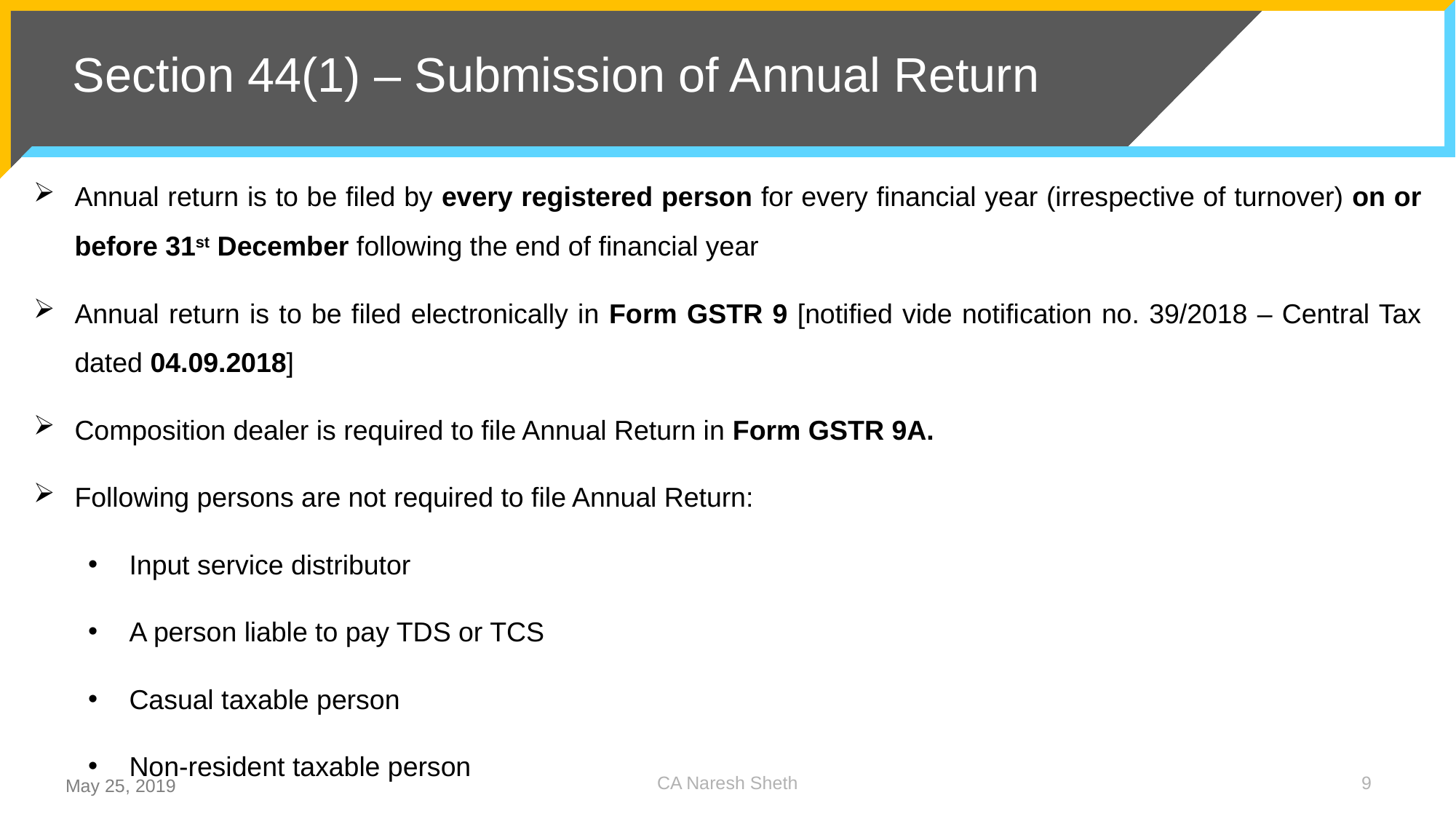

# Section 44(1) – Submission of Annual Return
Annual return is to be filed by every registered person for every financial year (irrespective of turnover) on or before 31st December following the end of financial year
Annual return is to be filed electronically in Form GSTR 9 [notified vide notification no. 39/2018 – Central Tax dated 04.09.2018]
Composition dealer is required to file Annual Return in Form GSTR 9A.
Following persons are not required to file Annual Return:
Input service distributor
A person liable to pay TDS or TCS
Casual taxable person
Non-resident taxable person
CA Naresh Sheth
9
May 25, 2019